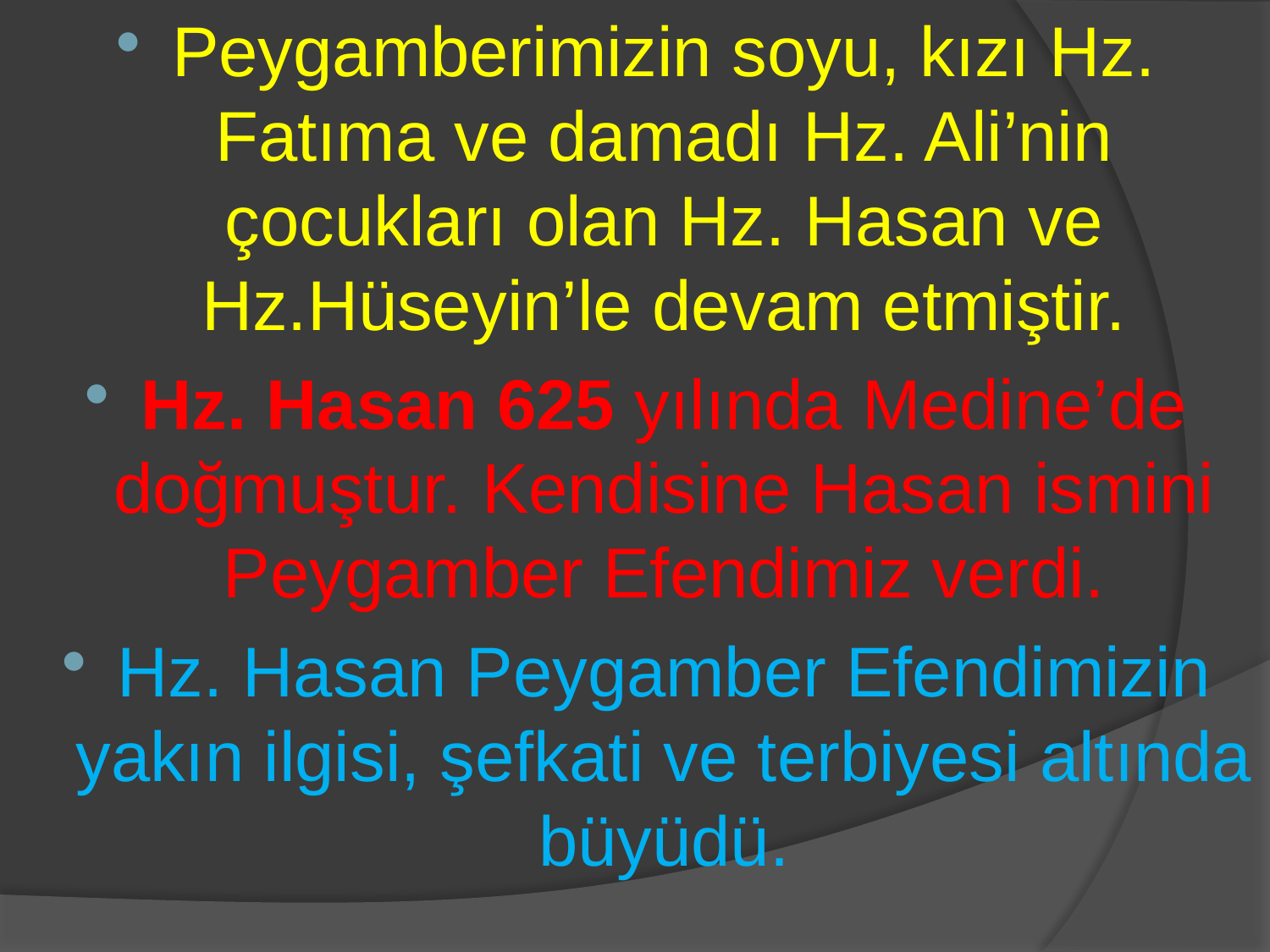

Peygamberimizin soyu, kızı Hz. Fatıma ve damadı Hz. Ali’nin çocukları olan Hz. Hasan ve Hz.Hüseyin’le devam etmiştir.
Hz. Hasan 625 yılında Medine’de doğmuştur. Kendisine Hasan ismini Peygamber Efendimiz verdi.
Hz. Hasan Peygamber Efendimizin yakın ilgisi, şefkati ve terbiyesi altında büyüdü.